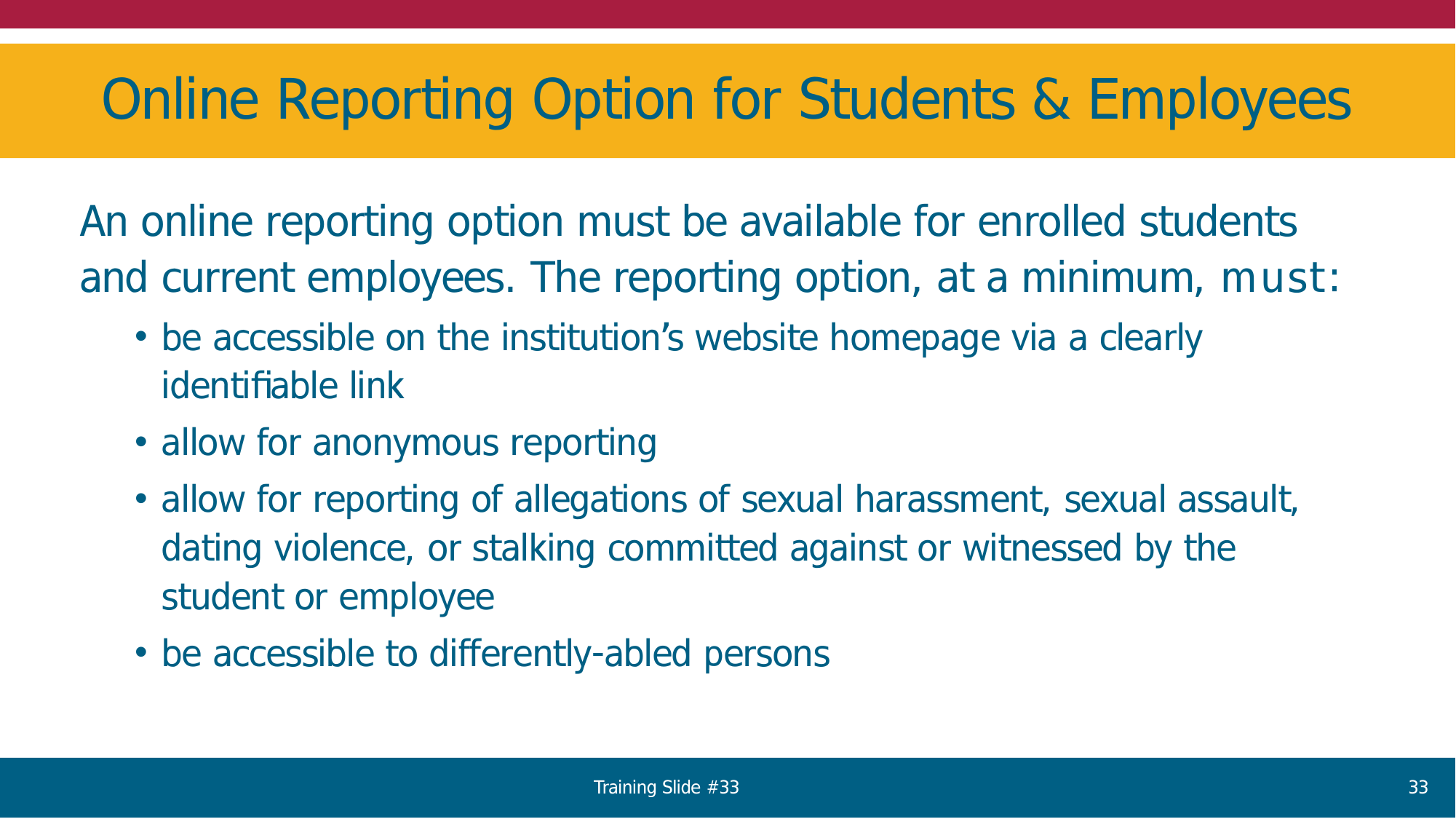

# Online Reporting Option for Students & Employees
An online reporting option must be available for enrolled students and current employees. The reporting option, at a minimum, must:
be accessible on the institution’s website homepage via a clearly identifiable link
allow for anonymous reporting
allow for reporting of allegations of sexual harassment, sexual assault, dating violence, or stalking committed against or witnessed by the student or employee
be accessible to differently-abled persons
Training Slide #33
33